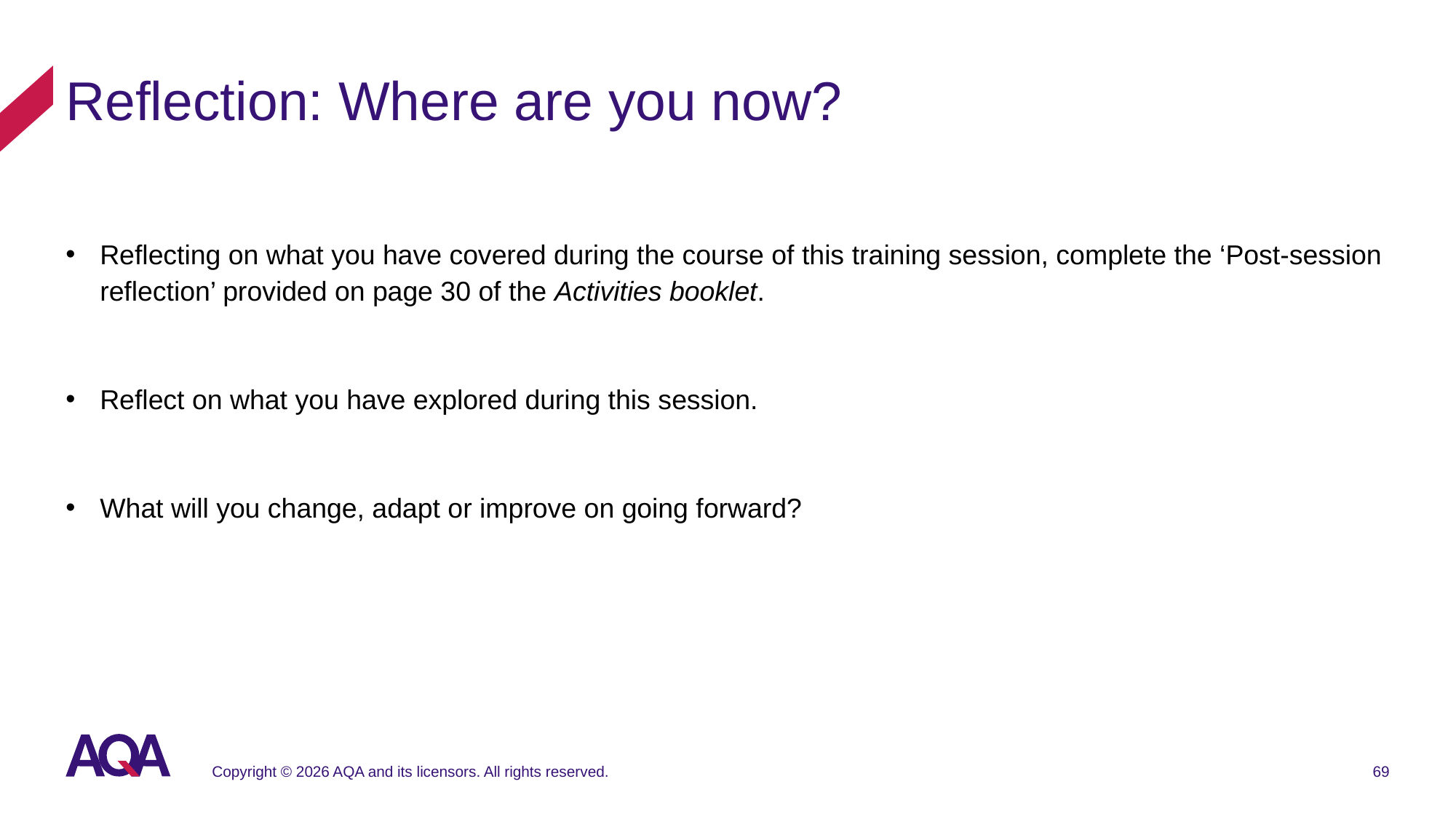

# Reflection: Where are you now?
Reflecting on what you have covered during the course of this training session, complete the ‘Post-session reflection’ provided on page 30 of the Activities booklet.

Reflect on what you have explored during this session.

What will you change, adapt or improve on going forward?

Copyright © 2026 AQA and its licensors. All rights reserved.
69